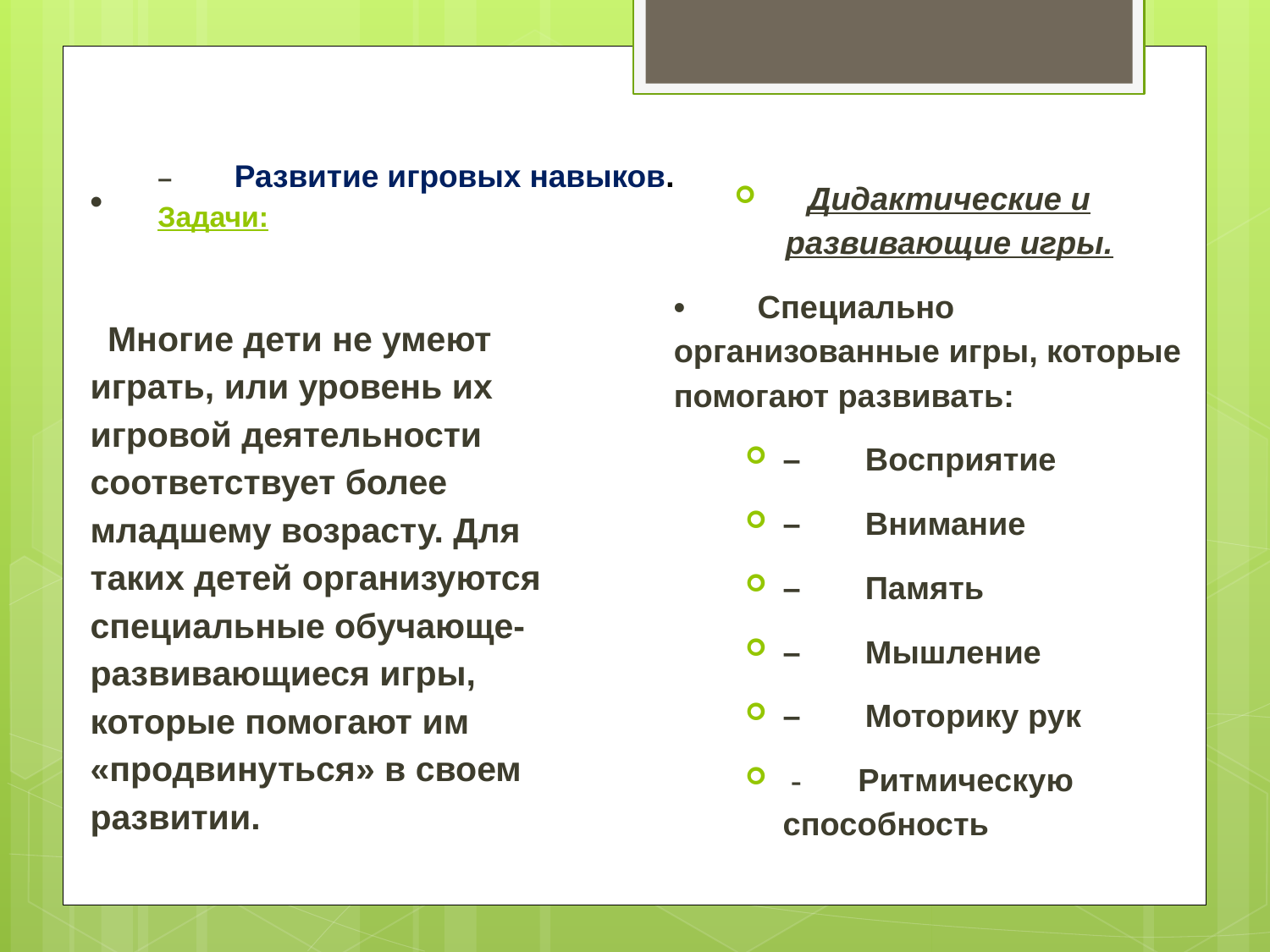

# –        Развитие игровых навыков. Задачи:
•

  Многие дети не умеют играть, или уровень их игровой деятельности соответствует более младшему возрасту. Для таких детей организуются специальные обучающе-развивающиеся игры, которые помогают им «продвинуться» в своем развитии.

Дидактические и развивающие игры.
•         Специально организованные игры, которые помогают развивать:
–        Восприятие
–        Внимание
–        Память
–        Мышление
–        Моторику рук
 -       Ритмическую           способность